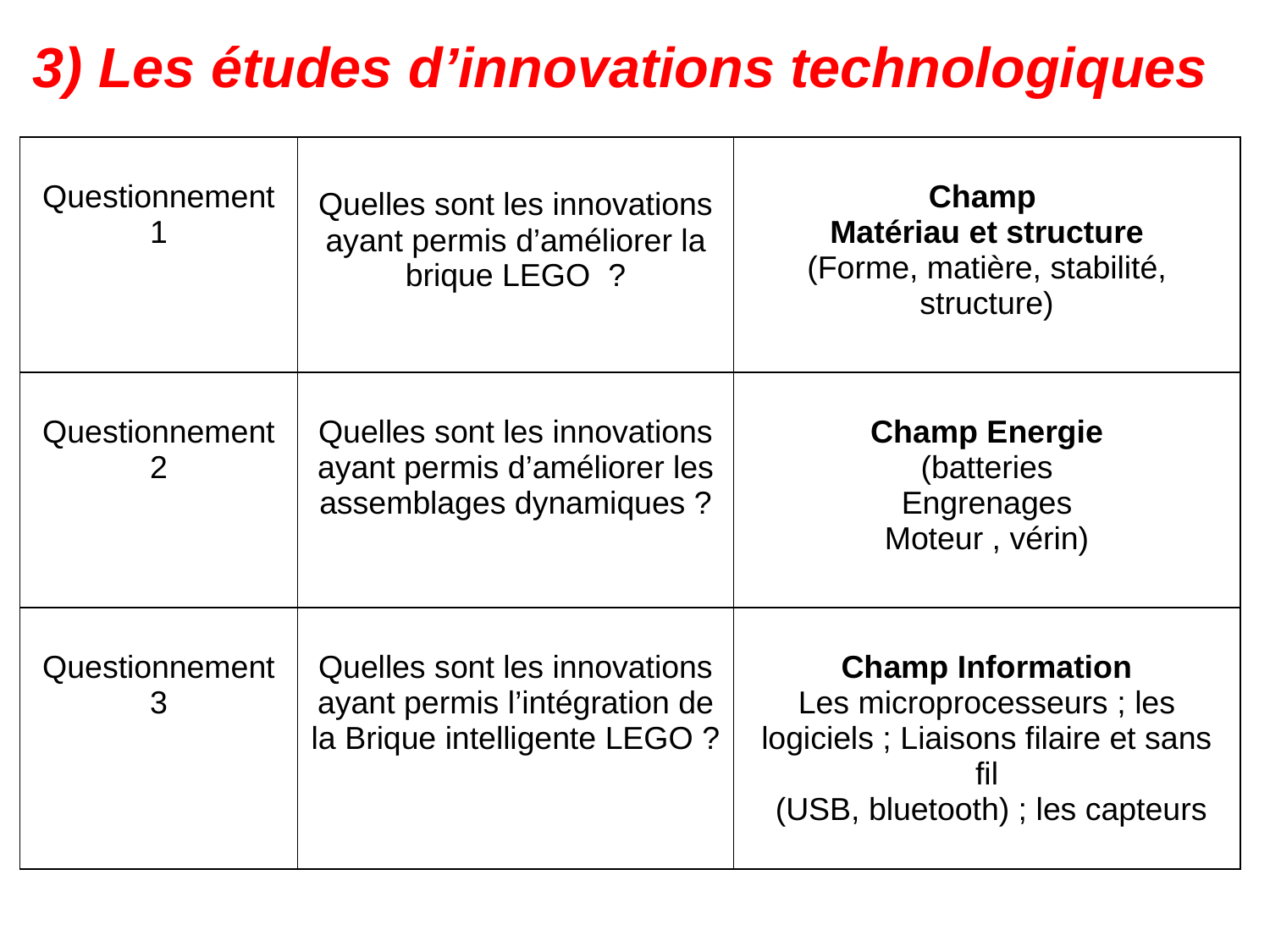

| 3) Les études d’innovations technologiques |  |  |
| --- | --- | --- |
| Questionnement 1 | Quelles sont les innovations ayant permis d’améliorer la brique LEGO ? | Champ Matériau et structure (Forme, matière, stabilité, structure) |
| Questionnement 2 | Quelles sont les innovations ayant permis d’améliorer les assemblages dynamiques ? | Champ Energie (batteries Engrenages Moteur , vérin) |
| Questionnement 3 | Quelles sont les innovations ayant permis l’intégration de la Brique intelligente LEGO ? | Champ Information Les microprocesseurs ; les logiciels ; Liaisons filaire et sans fil (USB, bluetooth) ; les capteurs |